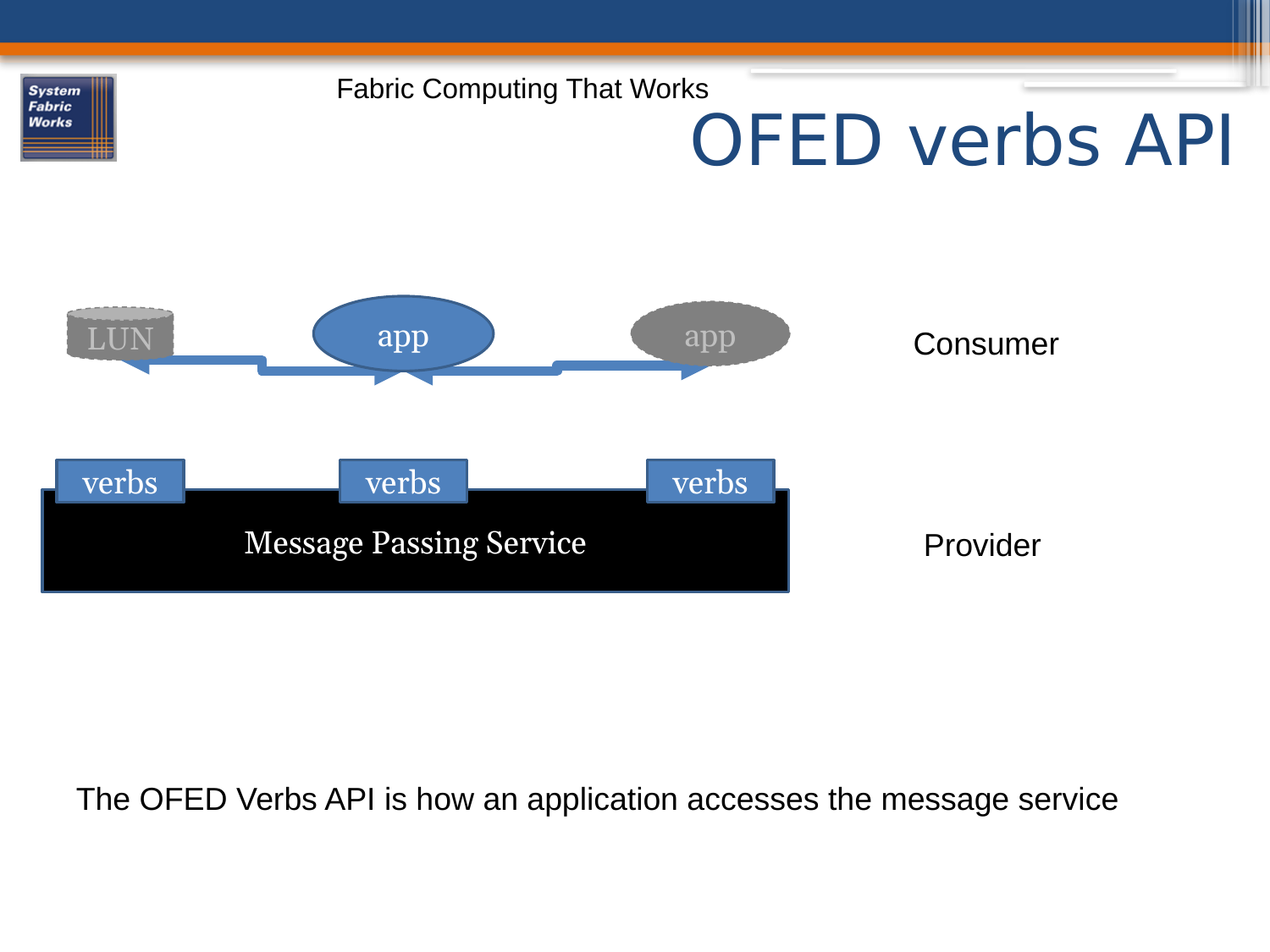

# OFED verbs API
app
app
LUN
Consumer
verbs
verbs
verbs
Message Passing Service
Provider
The OFED Verbs API is how an application accesses the message service